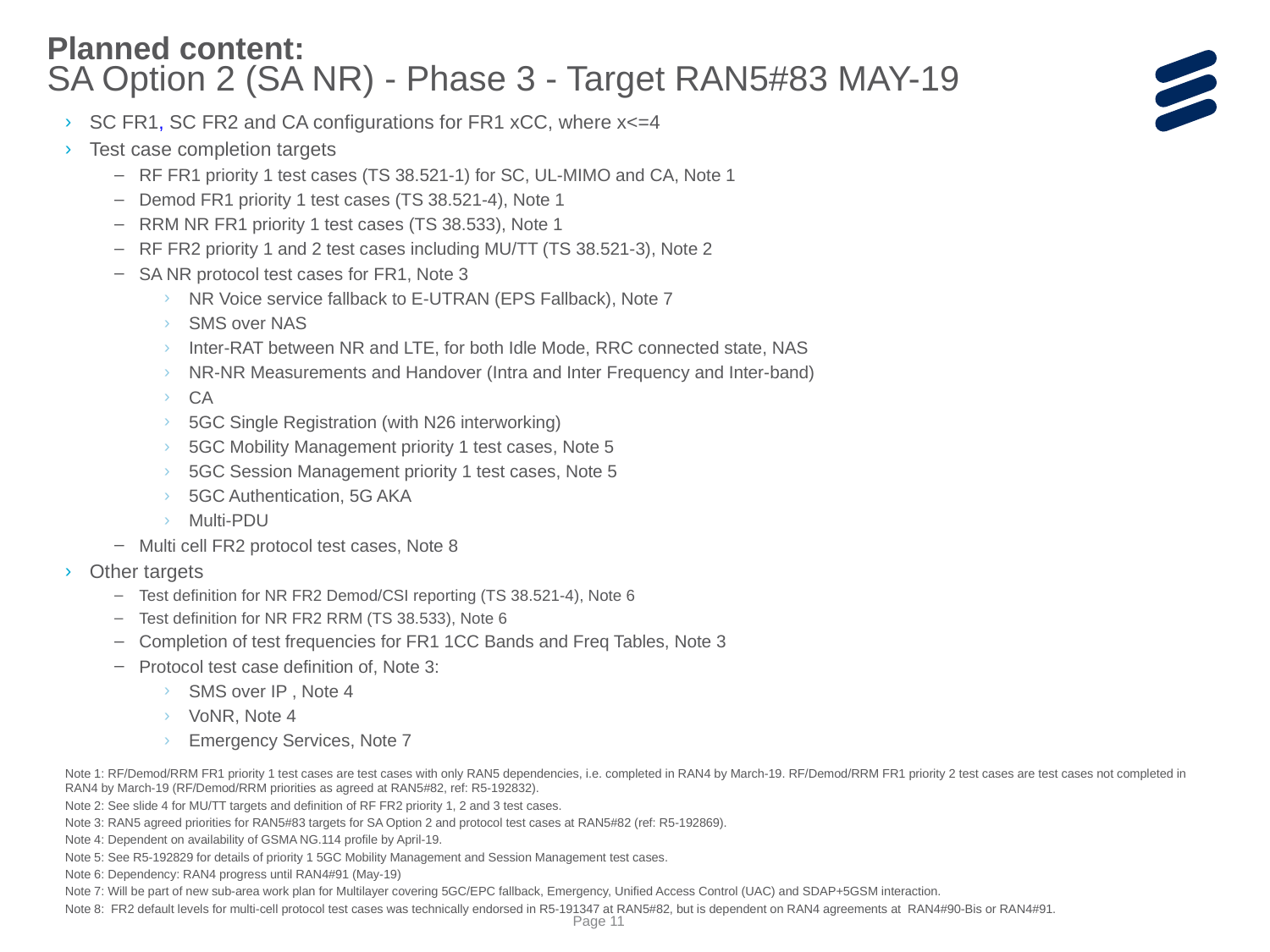

Planned content:
SA Option 2 (SA NR) - Phase 3 - Target RAN5#83 MAY-19
SC FR1, SC FR2 and CA configurations for FR1 xCC, where x<=4
Test case completion targets
RF FR1 priority 1 test cases (TS 38.521-1) for SC, UL-MIMO and CA, Note 1
Demod FR1 priority 1 test cases (TS 38.521-4), Note 1
RRM NR FR1 priority 1 test cases (TS 38.533), Note 1
RF FR2 priority 1 and 2 test cases including MU/TT (TS 38.521-3), Note 2
SA NR protocol test cases for FR1, Note 3
NR Voice service fallback to E-UTRAN (EPS Fallback), Note 7
SMS over NAS
Inter-RAT between NR and LTE, for both Idle Mode, RRC connected state, NAS
NR-NR Measurements and Handover (Intra and Inter Frequency and Inter-band)
CA
5GC Single Registration (with N26 interworking)
5GC Mobility Management priority 1 test cases, Note 5
5GC Session Management priority 1 test cases, Note 5
5GC Authentication, 5G AKA
Multi-PDU
Multi cell FR2 protocol test cases, Note 8
Other targets
Test definition for NR FR2 Demod/CSI reporting (TS 38.521-4), Note 6
Test definition for NR FR2 RRM (TS 38.533), Note 6
Completion of test frequencies for FR1 1CC Bands and Freq Tables, Note 3
Protocol test case definition of, Note 3:
SMS over IP , Note 4
VoNR, Note 4
Emergency Services, Note 7
Note 1: RF/Demod/RRM FR1 priority 1 test cases are test cases with only RAN5 dependencies, i.e. completed in RAN4 by March-19. RF/Demod/RRM FR1 priority 2 test cases are test cases not completed in RAN4 by March-19 (RF/Demod/RRM priorities as agreed at RAN5#82, ref: R5-192832).
Note 2: See slide 4 for MU/TT targets and definition of RF FR2 priority 1, 2 and 3 test cases.
Note 3: RAN5 agreed priorities for RAN5#83 targets for SA Option 2 and protocol test cases at RAN5#82 (ref: R5-192869).
Note 4: Dependent on availability of GSMA NG.114 profile by April-19.
Note 5: See R5-192829 for details of priority 1 5GC Mobility Management and Session Management test cases.
Note 6: Dependency: RAN4 progress until RAN4#91 (May-19)
Note 7: Will be part of new sub-area work plan for Multilayer covering 5GC/EPC fallback, Emergency, Unified Access Control (UAC) and SDAP+5GSM interaction.
Note 8:  FR2 default levels for multi-cell protocol test cases was technically endorsed in R5-191347 at RAN5#82, but is dependent on RAN4 agreements at  RAN4#90-Bis or RAN4#91.